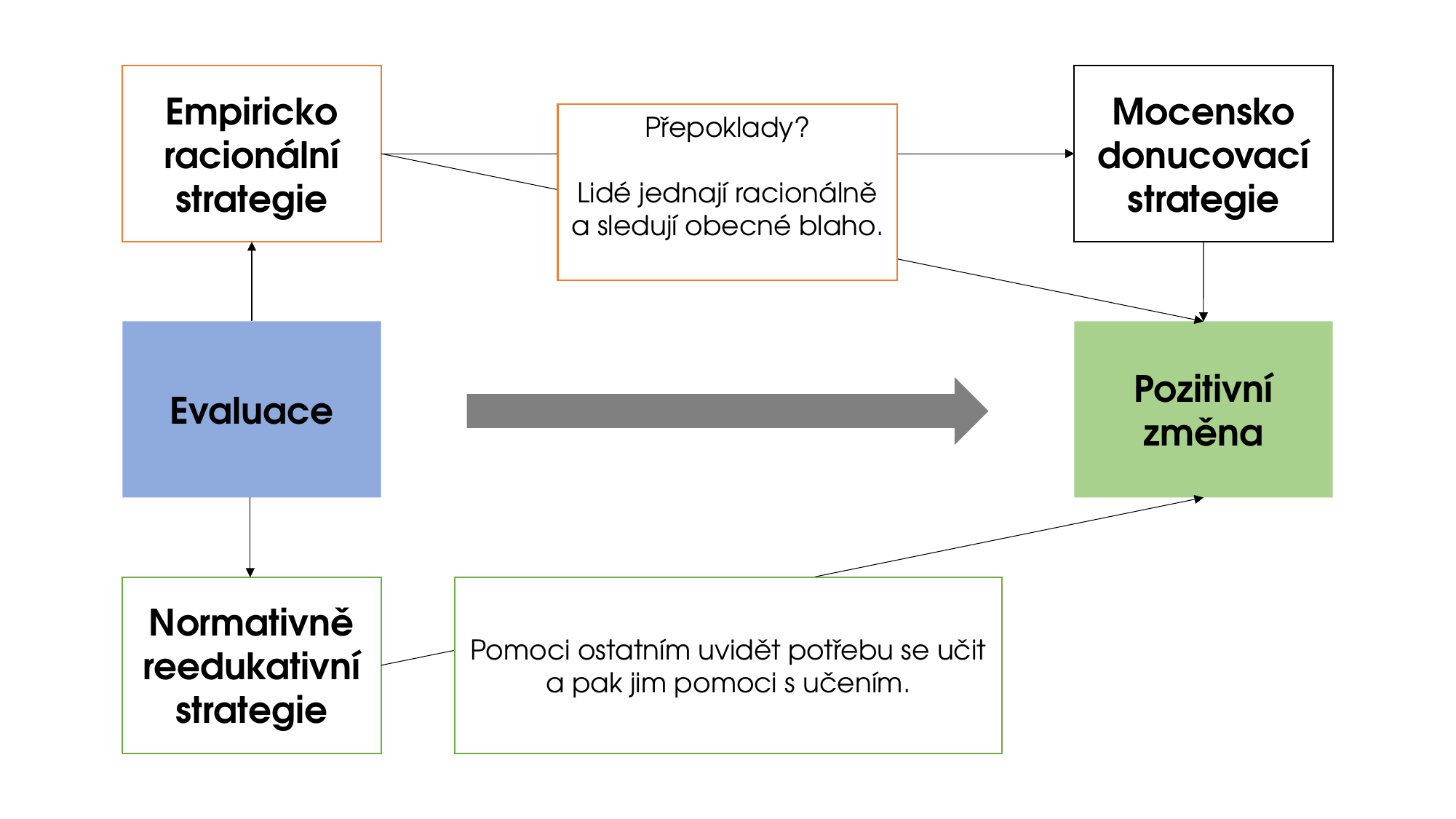

Mocensko donucovací strategie
Empiricko racionální strategie
Přepoklady?

Lidé jednají racionálně a sledují obecné blaho.

Pozitivní změna
Evaluace

Normativně reedukativní strategie
Pomoci ostatním uvidět potřebu se učit a pak jim pomoci s učením.